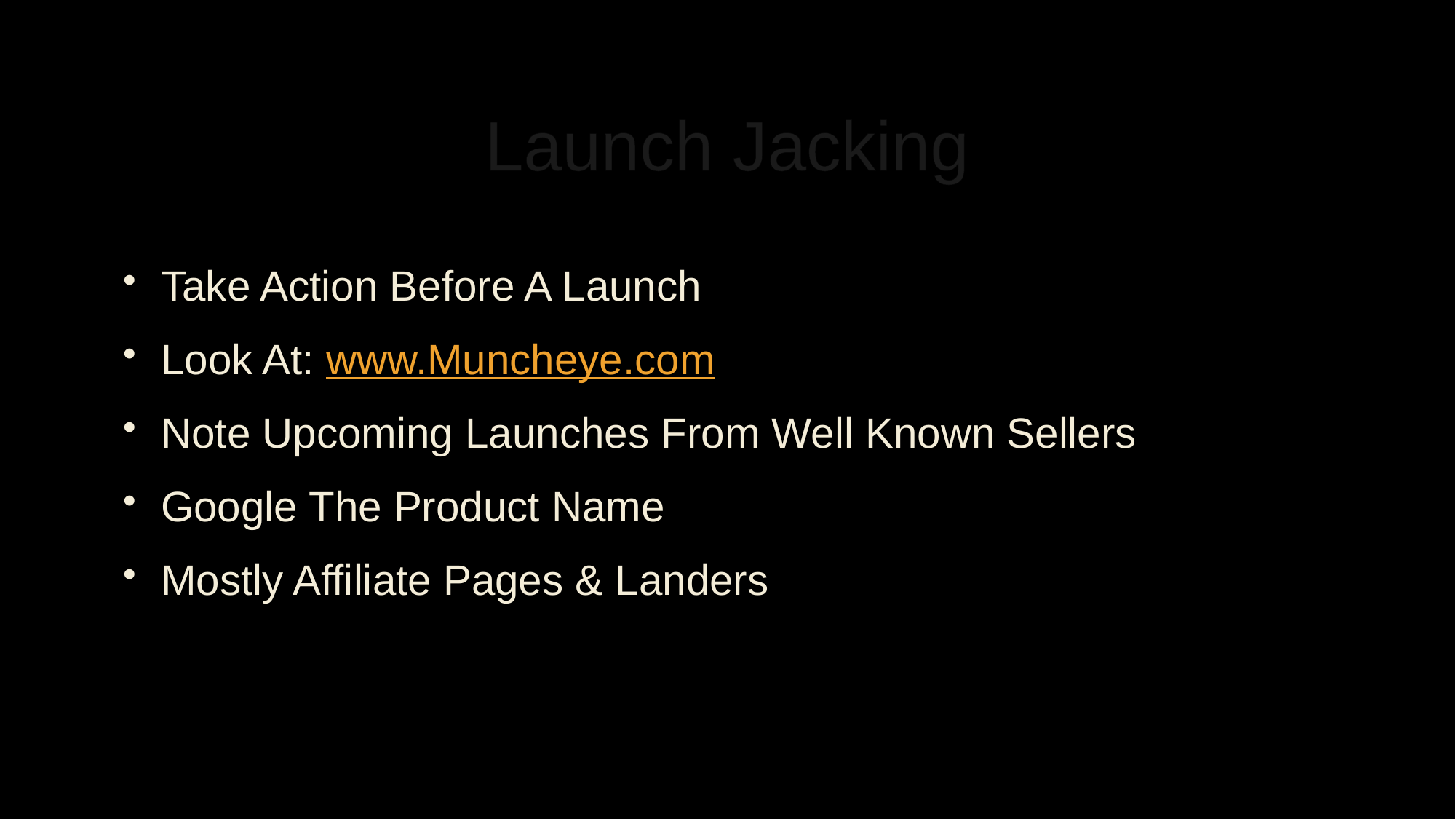

# Launch Jacking
Take Action Before A Launch
Look At: www.Muncheye.com
Note Upcoming Launches From Well Known Sellers
Google The Product Name
Mostly Affiliate Pages & Landers